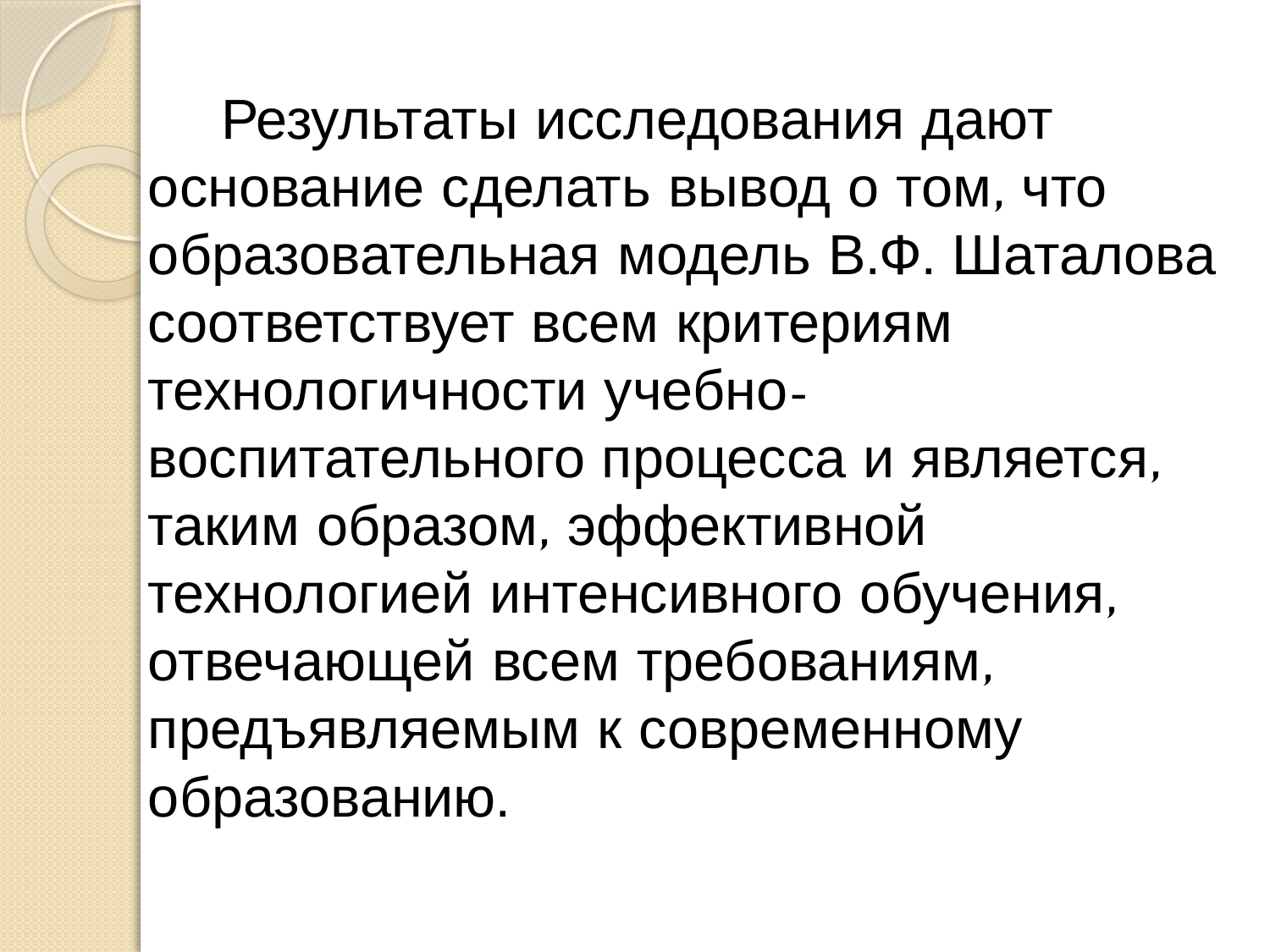

Результаты исследования дают основание сделать вывод о том, что образовательная модель В.Ф. Шаталова соответствует всем критериям технологичности учебно-воспитательного процесса и является, таким образом, эффективной технологией интенсивного обучения, отвечающей всем требованиям, предъявляемым к современному образованию.